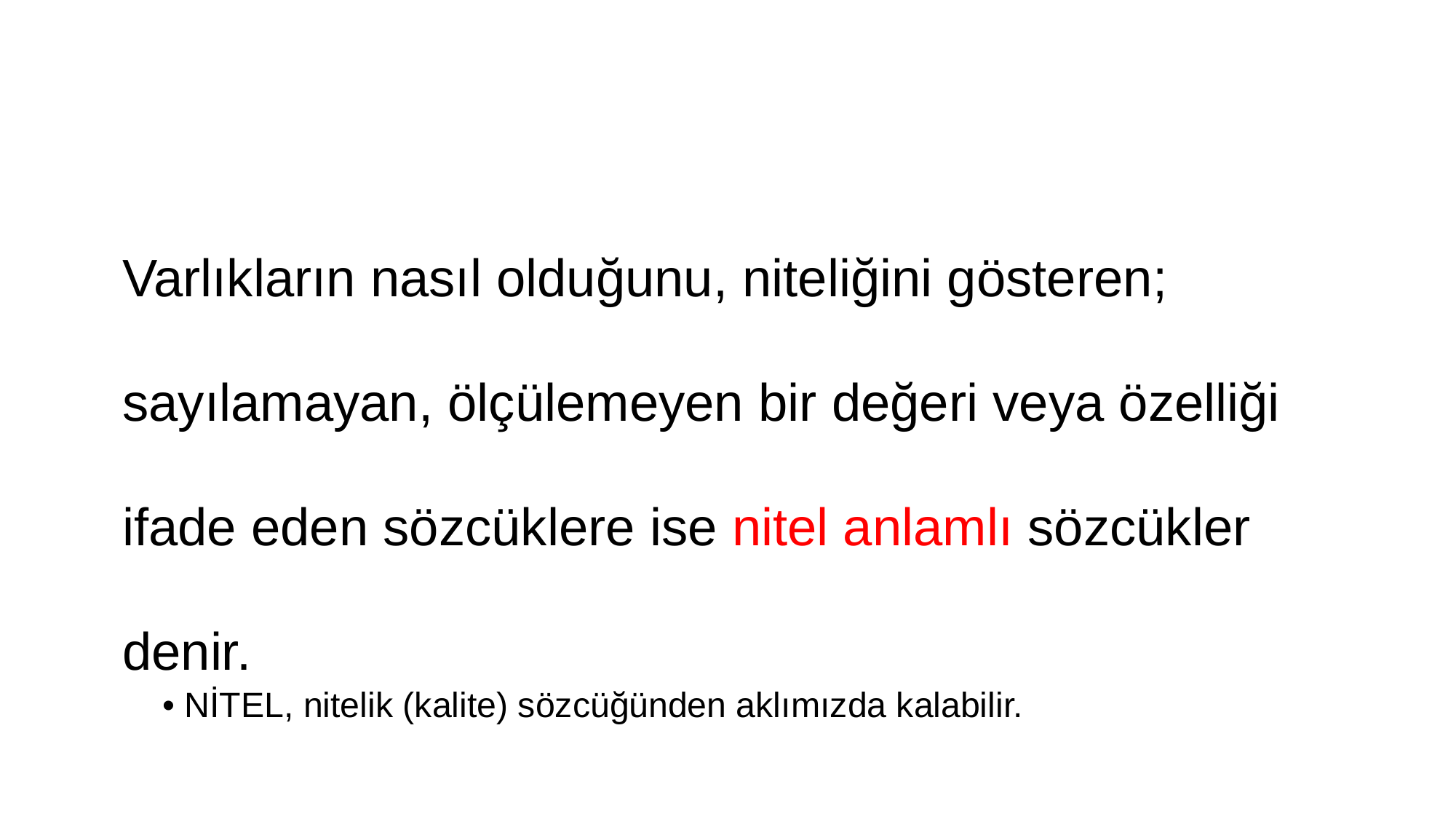

Varlıkların nasıl olduğunu, niteliğini gösteren; sayılamayan, ölçülemeyen bir değeri veya özelliği ifade eden sözcüklere ise nitel anlamlı sözcükler denir.
• NİTEL, nitelik (kalite) sözcüğünden aklımızda kalabilir.